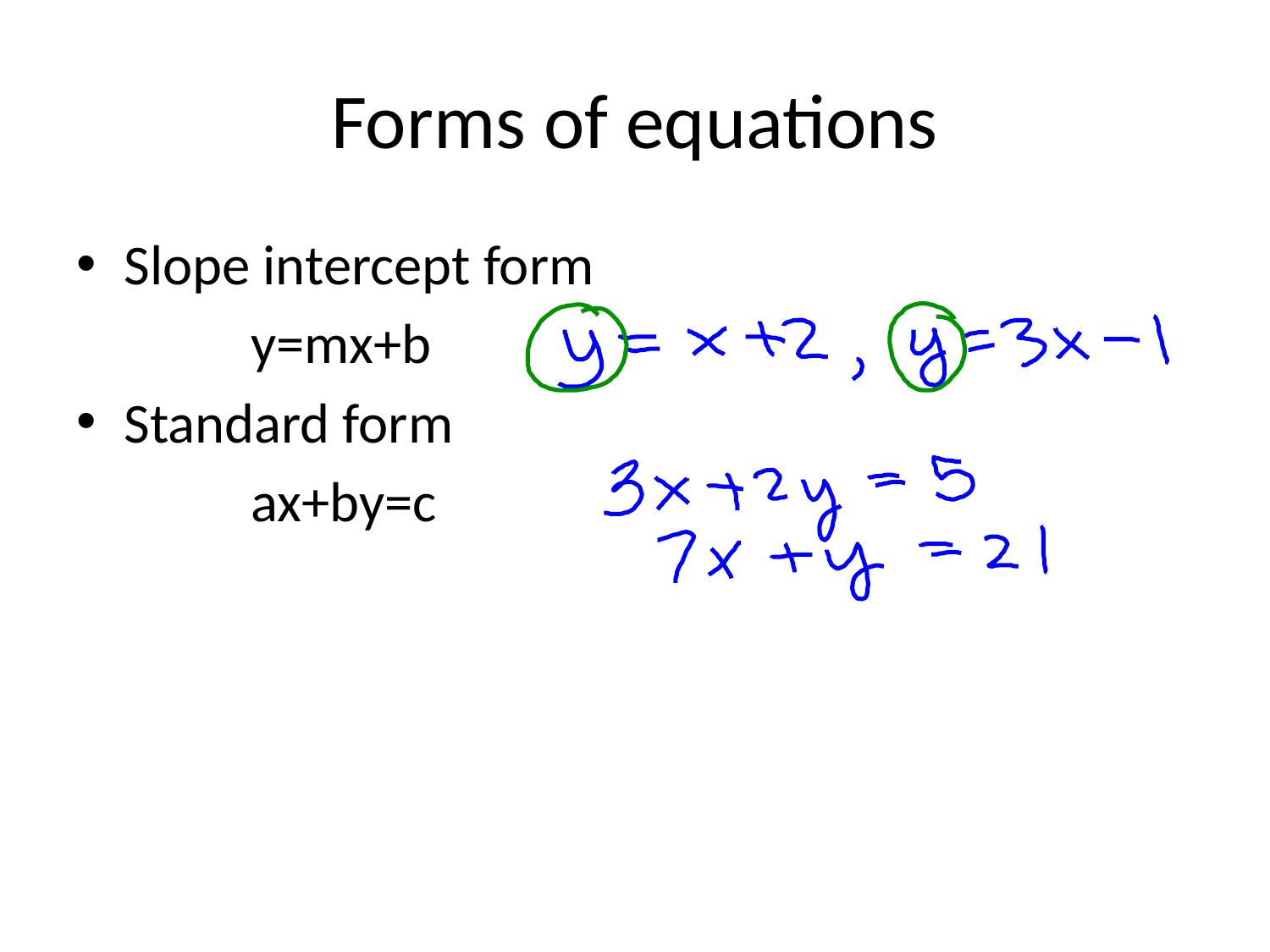

# Forms of equations
Slope intercept form
		y=mx+b
Standard form
		ax+by=c